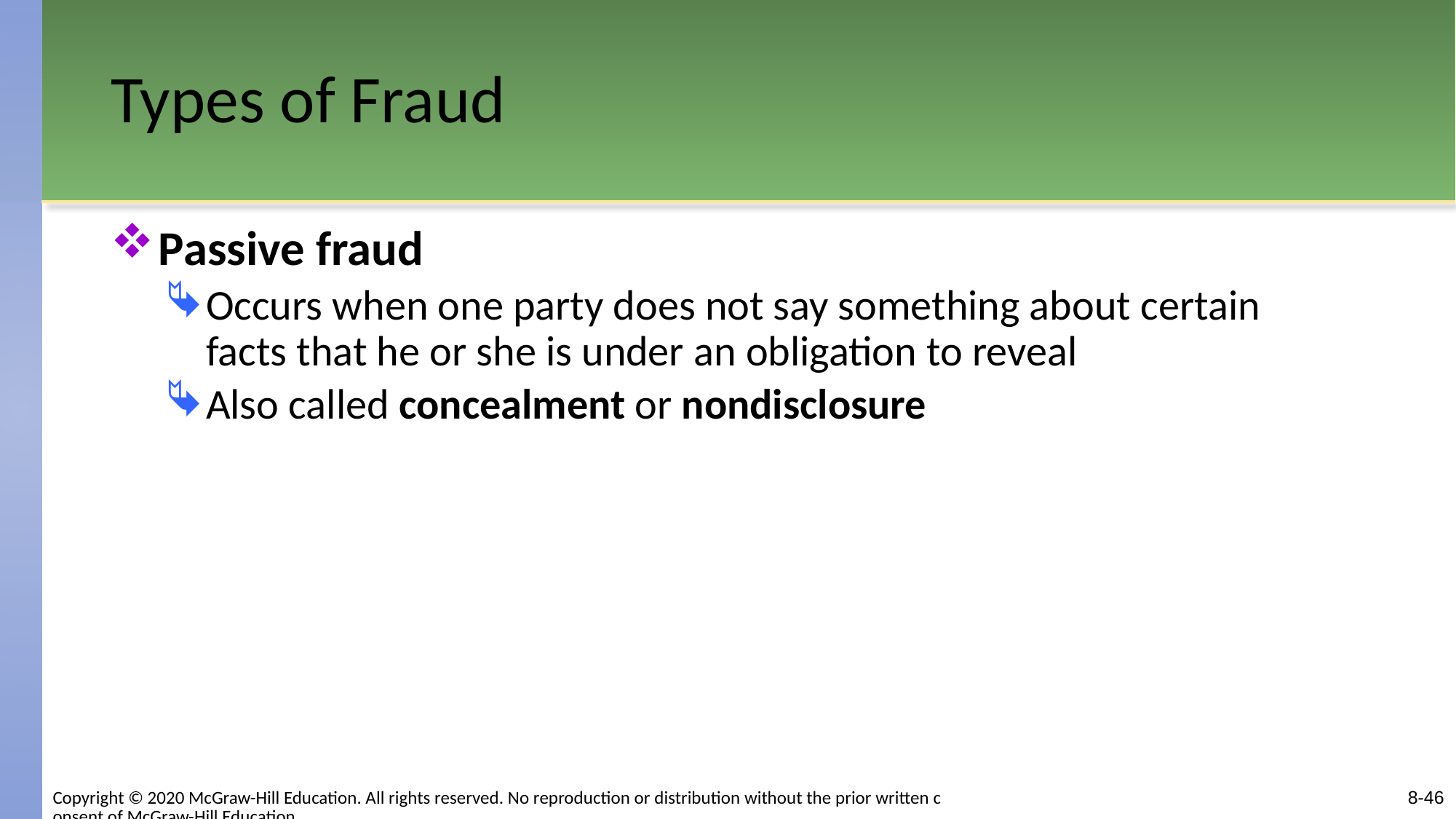

# Types of Fraud
Passive fraud
Occurs when one party does not say something about certain facts that he or she is under an obligation to reveal
Also called concealment or nondisclosure

8-46
Copyright © 2020 McGraw-Hill Education. All rights reserved. No reproduction or distribution without the prior written consent of McGraw-Hill Education.